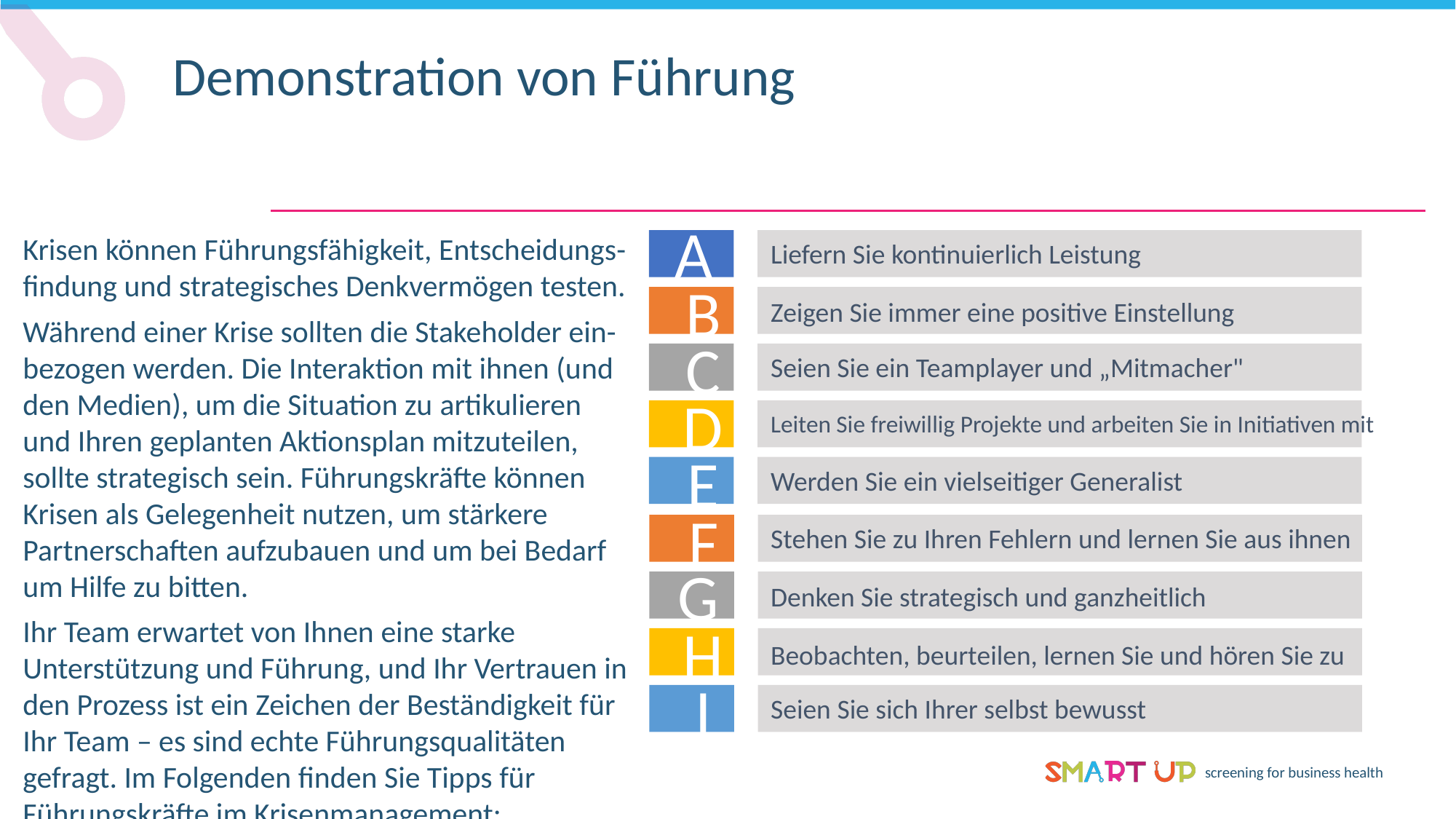

Demonstration von Führung
A
Krisen können Führungsfähigkeit, Entscheidungs-findung und strategisches Denkvermögen testen.
Während einer Krise sollten die Stakeholder ein-bezogen werden. Die Interaktion mit ihnen (und den Medien), um die Situation zu artikulieren und Ihren geplanten Aktionsplan mitzuteilen, sollte strategisch sein. Führungskräfte können Krisen als Gelegenheit nutzen, um stärkere Partnerschaften aufzubauen und um bei Bedarf um Hilfe zu bitten.
Ihr Team erwartet von Ihnen eine starke Unterstützung und Führung, und Ihr Vertrauen in den Prozess ist ein Zeichen der Beständigkeit für Ihr Team – es sind echte Führungsqualitäten gefragt. Im Folgenden finden Sie Tipps für Führungskräfte im Krisenmanagement:

Liefern Sie kontinuierlich Leistung
B

Zeigen Sie immer eine positive Einstellung
C

Seien Sie ein Teamplayer und „Mitmacher"
D

Leiten Sie freiwillig Projekte und arbeiten Sie in Initiativen mit
E

Werden Sie ein vielseitiger Generalist
F

Stehen Sie zu Ihren Fehlern und lernen Sie aus ihnen
G

Denken Sie strategisch und ganzheitlich
H

Beobachten, beurteilen, lernen Sie und hören Sie zu
I

Seien Sie sich Ihrer selbst bewusst